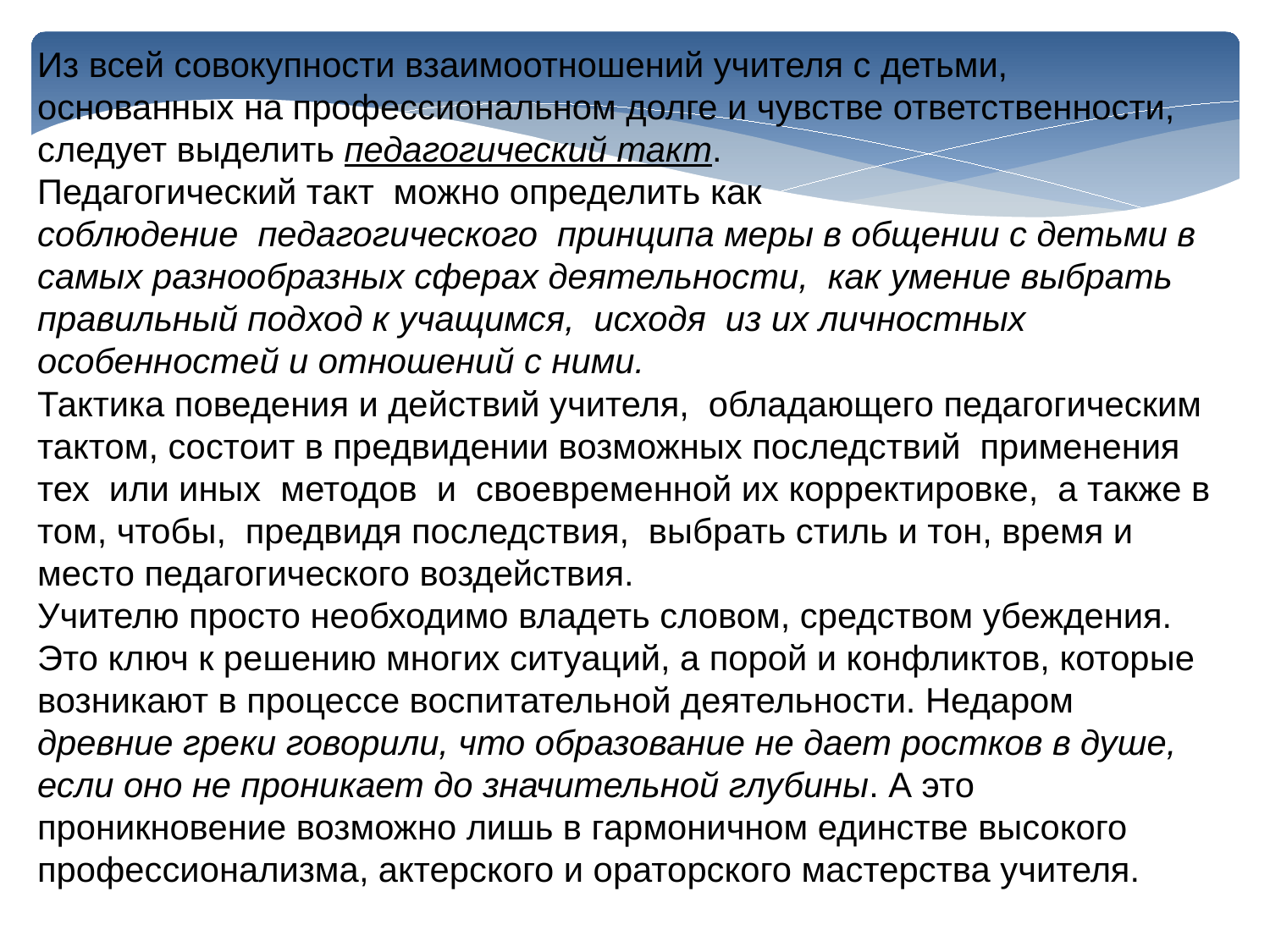

Из всей совокупности взаимоотношений учителя с детьми, основанных на профессиональном долге и чувстве ответственности,  следует выделить педагогический такт.
Педагогический такт  можно определить как
соблюдение  педагогического  принципа меры в общении с детьми в самых разнообразных сферах деятельности,  как умение выбрать правильный подход к учащимся,  исходя  из их личностных особенностей и отношений с ними.
Тактика поведения и действий учителя,  обладающего педагогическим тактом, состоит в предвидении возможных последствий  применения  тех  или иных  методов  и  своевременной их корректировке,  а также в том, чтобы,  предвидя последствия,  выбрать стиль и тон, время и место педагогического воздействия.
Учителю просто необходимо владеть словом, средством убеждения. Это ключ к решению многих ситуаций, а порой и конфликтов, которые возникают в процессе воспитательной деятельности. Недаром древние греки говорили, что образование не дает ростков в душе, если оно не проникает до значительной глубины. А это проникновение возможно лишь в гармоничном единстве высокого профессионализма, актерского и ораторского мастерства учителя.